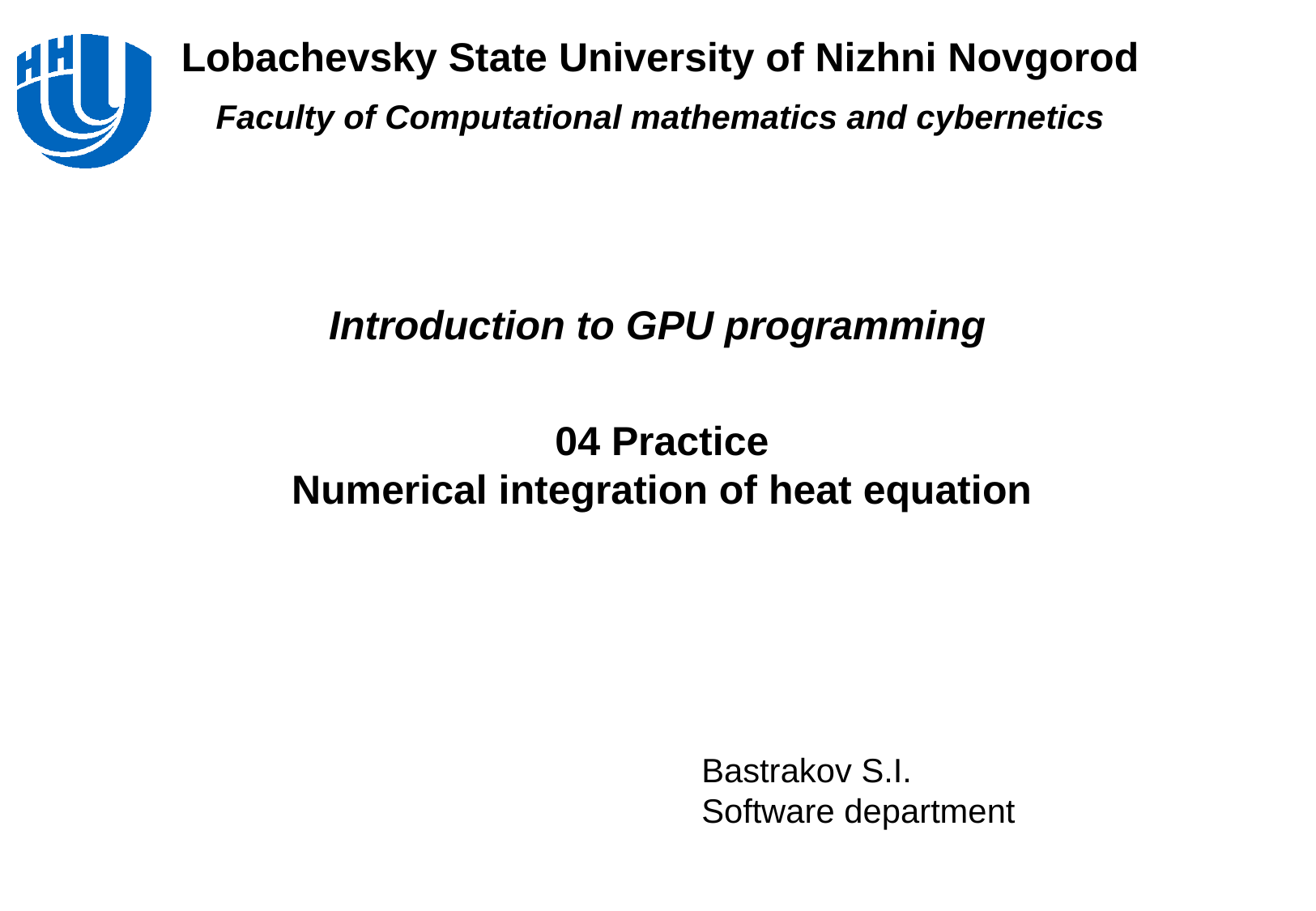

Introduction to GPU programming
# 04 Practice Numerical integration of heat equation
Bastrakov S.I.
Software department